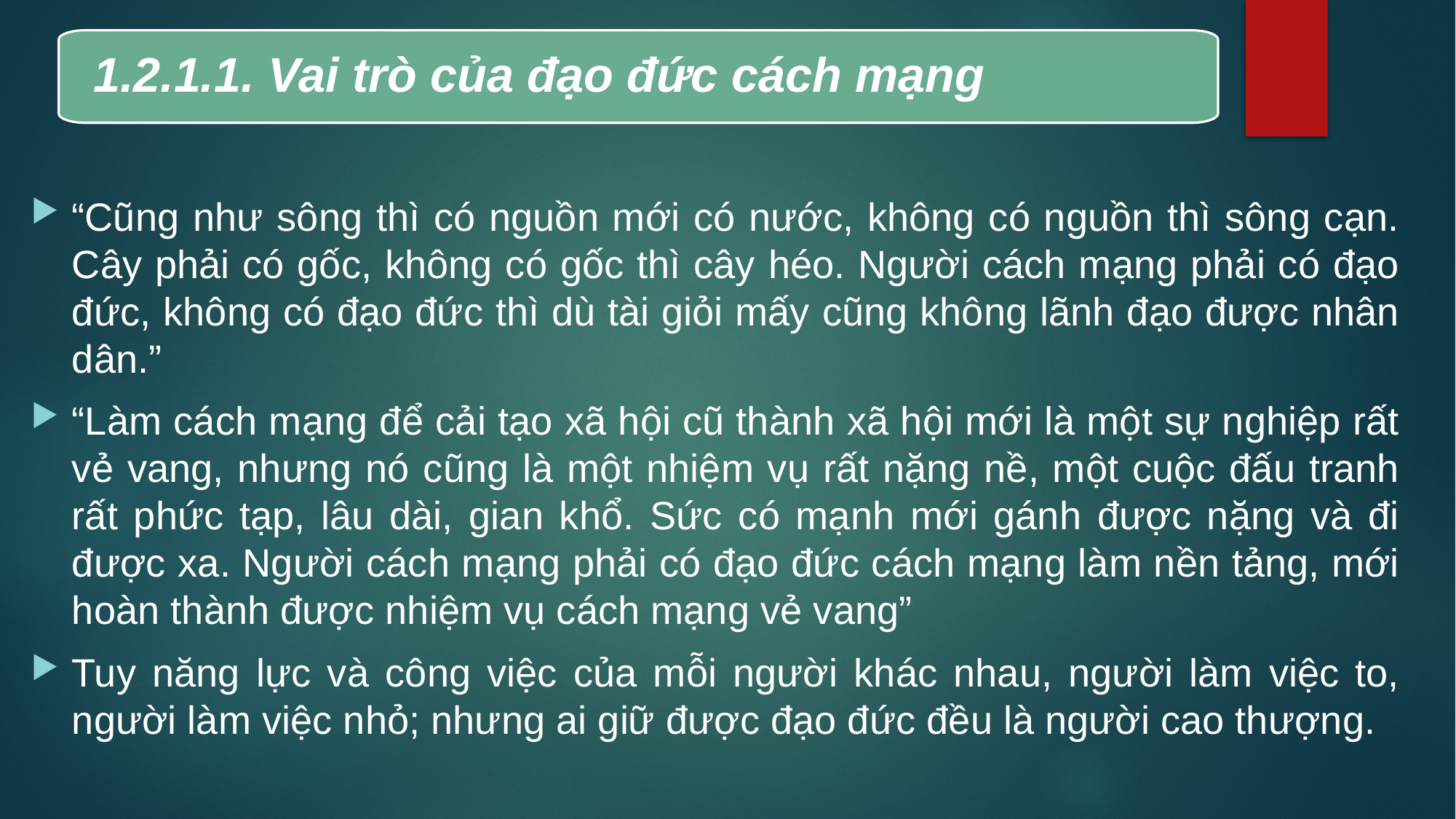

1.2.1.1. Vai trò của đạo đức cách mạng
“Cũng như sông thì có nguồn mới có nước, không có nguồn thì sông cạn. Cây phải có gốc, không có gốc thì cây héo. Người cách mạng phải có đạo đức, không có đạo đức thì dù tài giỏi mấy cũng không lãnh đạo được nhân dân.”
“Làm cách mạng để cải tạo xã hội cũ thành xã hội mới là một sự nghiệp rất vẻ vang, nhưng nó cũng là một nhiệm vụ rất nặng nề, một cuộc đấu tranh rất phức tạp, lâu dài, gian khổ. Sức có mạnh mới gánh được nặng và đi được xa. Người cách mạng phải có đạo đức cách mạng làm nền tảng, mới hoàn thành được nhiệm vụ cách mạng vẻ vang”
Tuy năng lực và công việc của mỗi người khác nhau, người làm việc to, người làm việc nhỏ; nhưng ai giữ được đạo đức đều là người cao thượng.